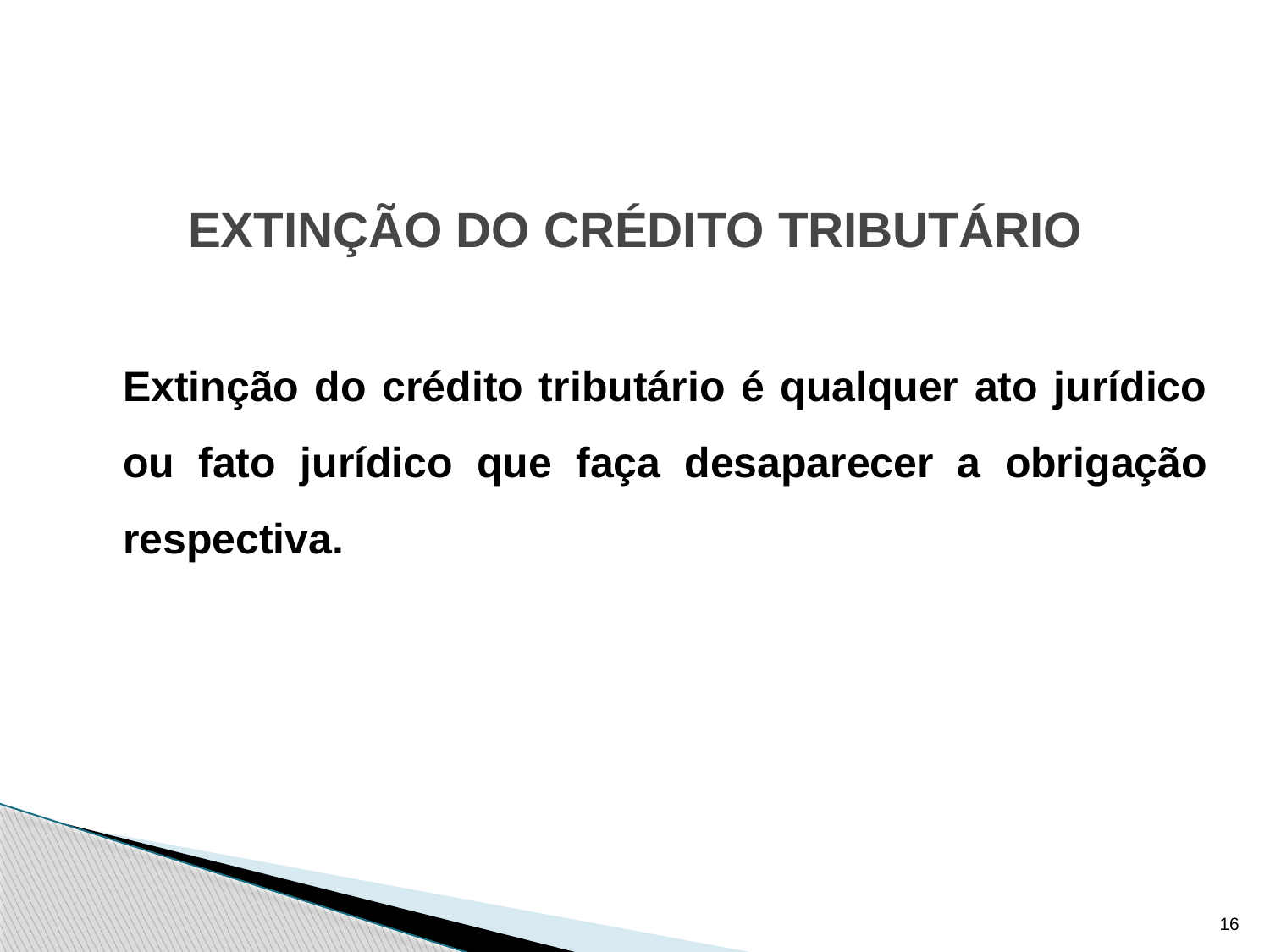

# EXTINÇÃO DO CRÉDITO TRIBUTÁRIO
	Extinção do crédito tributário é qualquer ato jurídico ou fato jurídico que faça desaparecer a obrigação respectiva.

16